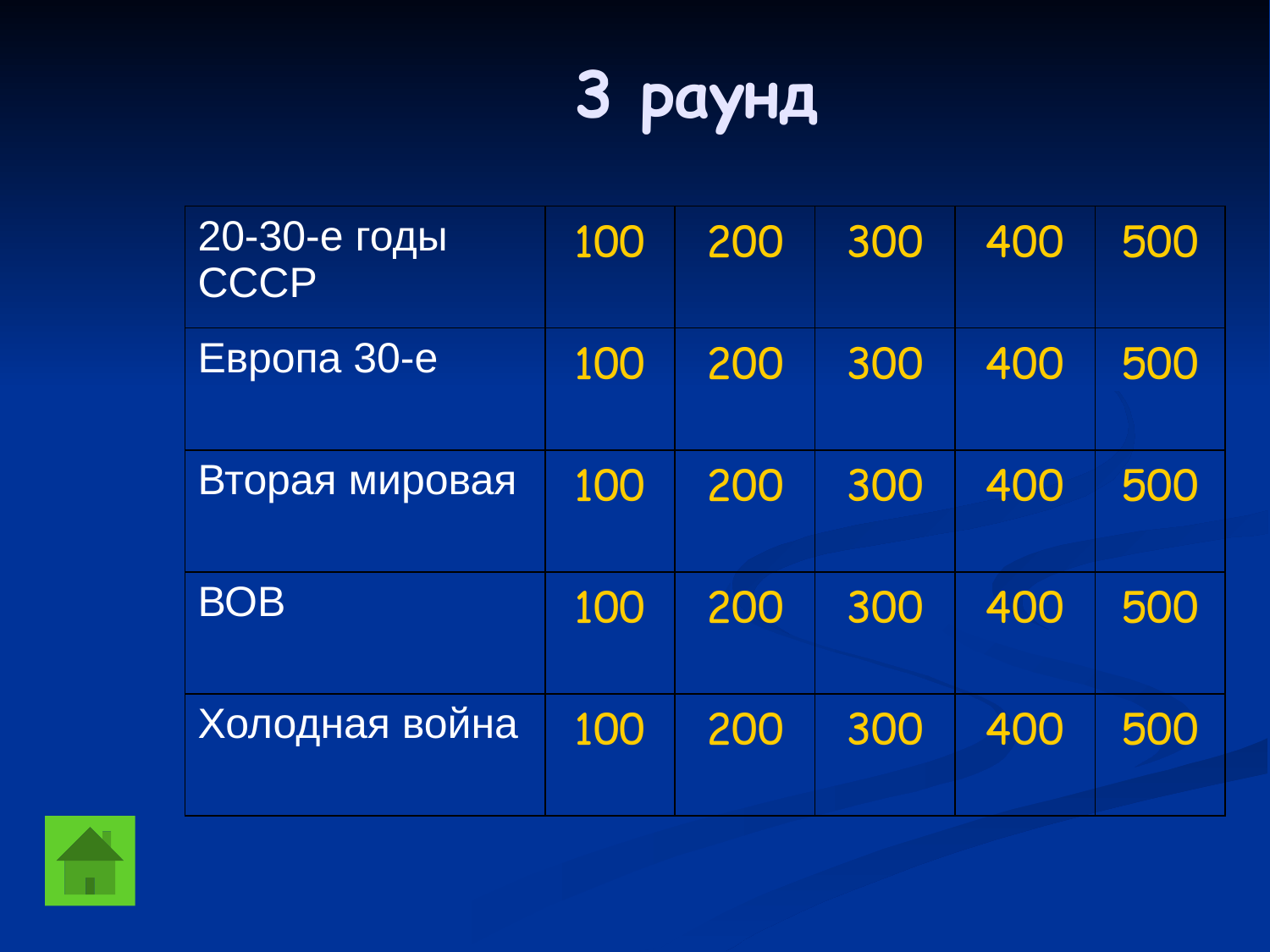

3 раунд
| 20-30-е годы СССР | 100 | 200 | 300 | 400 | 500 |
| --- | --- | --- | --- | --- | --- |
| Европа 30-е | 100 | 200 | 300 | 400 | 500 |
| Вторая мировая | 100 | 200 | 300 | 400 | 500 |
| ВОВ | 100 | 200 | 300 | 400 | 500 |
| Холодная война | 100 | 200 | 300 | 400 | 500 |